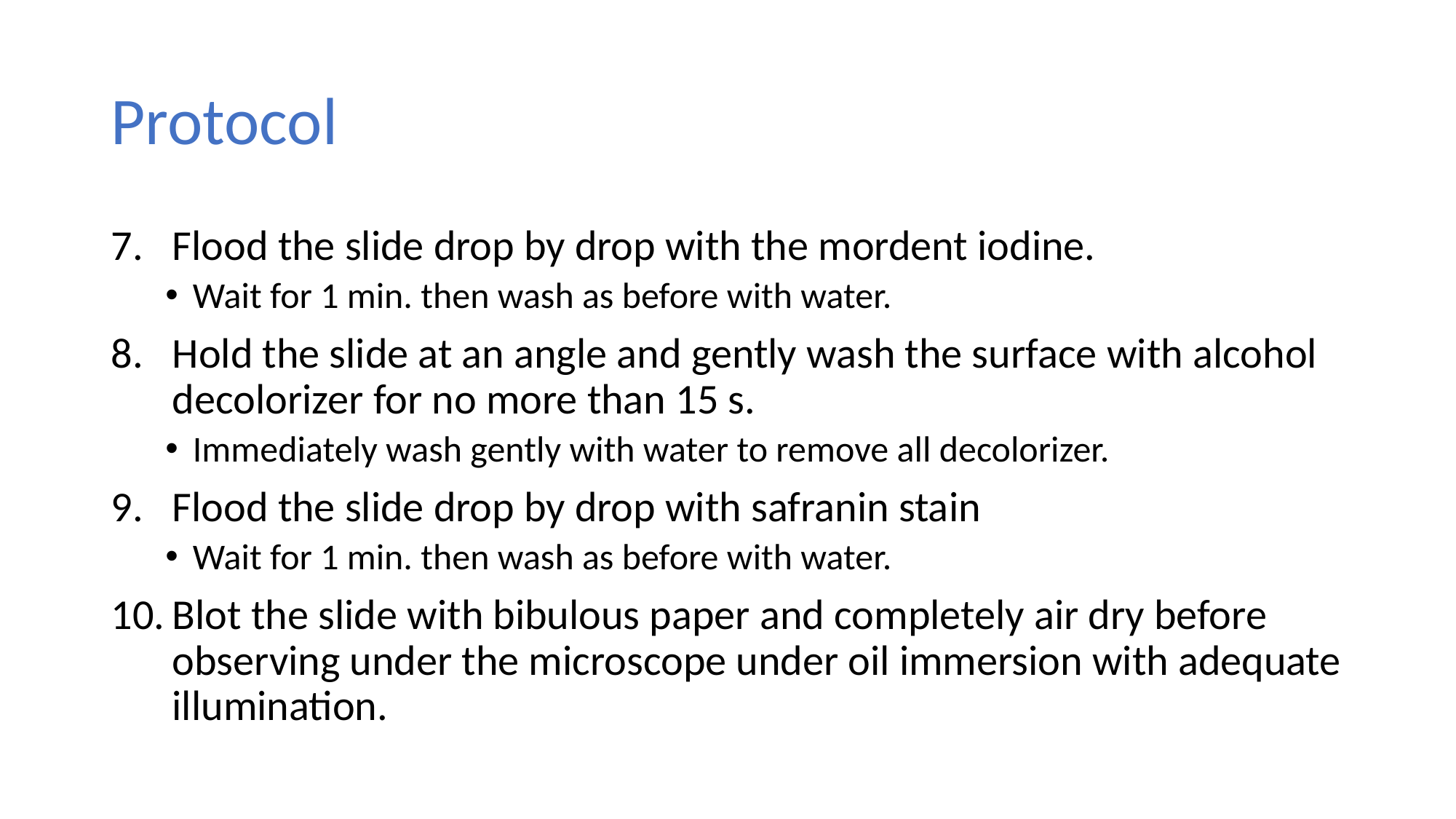

# Protocol
Flood the slide drop by drop with the mordent iodine.
Wait for 1 min. then wash as before with water.
Hold the slide at an angle and gently wash the surface with alcohol decolorizer for no more than 15 s.
Immediately wash gently with water to remove all decolorizer.
Flood the slide drop by drop with safranin stain
Wait for 1 min. then wash as before with water.
Blot the slide with bibulous paper and completely air dry before observing under the microscope under oil immersion with adequate illumination.